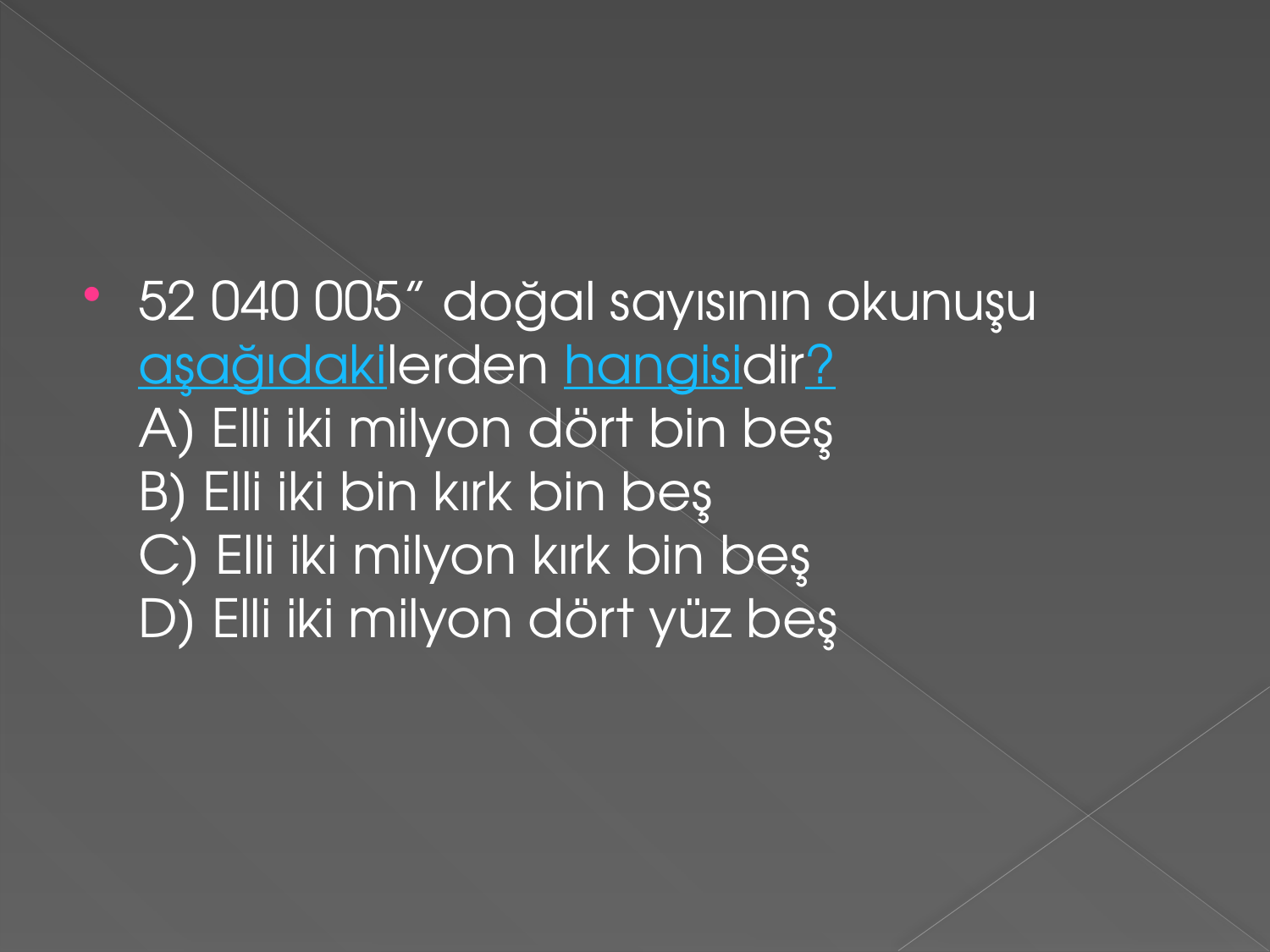

#
52 040 005” doğal sayısının okunuşu aşağıdakilerden hangisidir? 
A) Elli iki milyon dört bin beş
B) Elli iki bin kırk bin beş
C) Elli iki milyon kırk bin beş
D) Elli iki milyon dört yüz beş